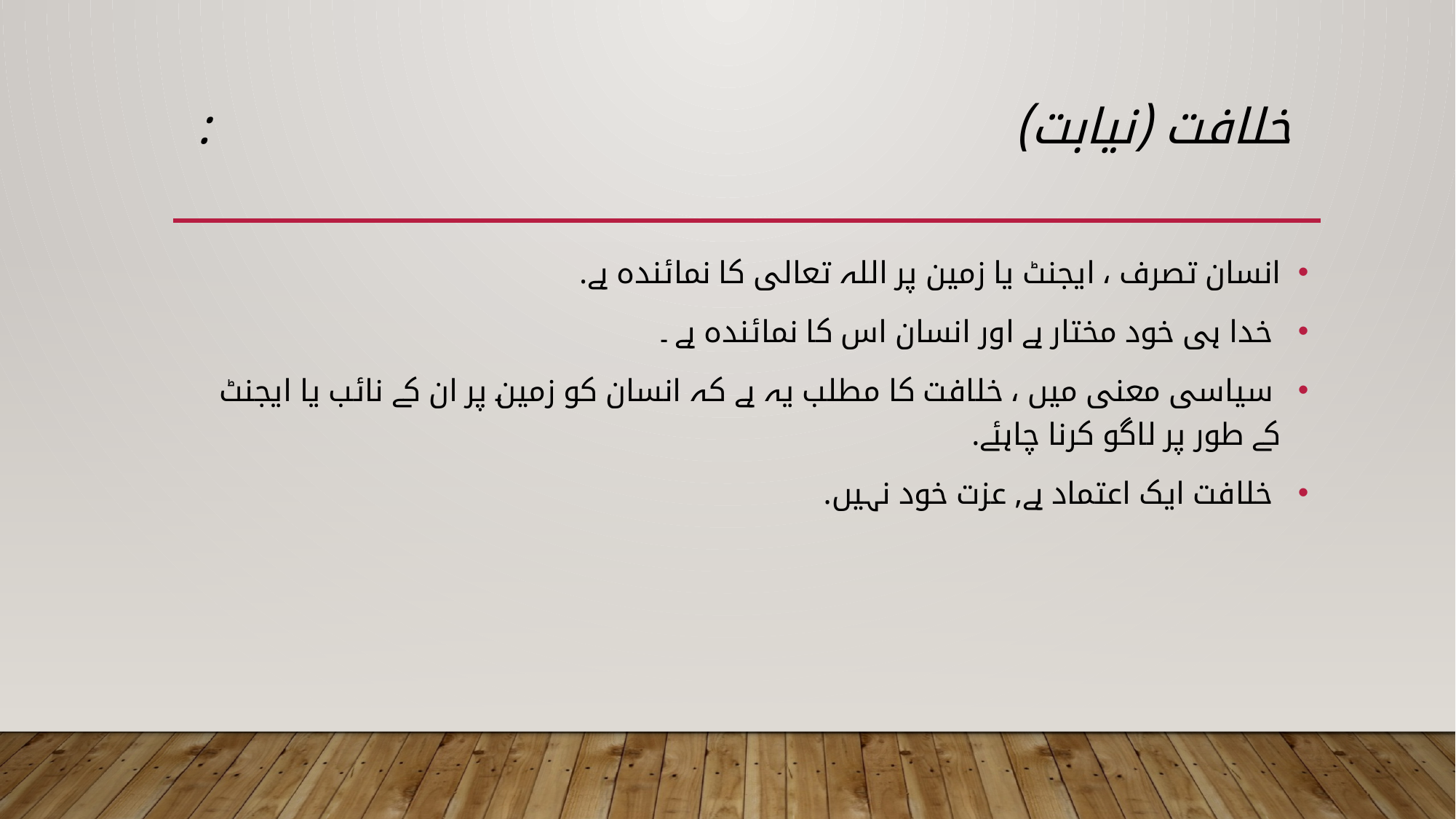

# خلافت (نیابت)                                                                :
انسان تصرف ، ایجنٹ یا زمین پر اللہ تعالی کا نمائندہ ہے.
 خدا ہی خود مختار ہے اور انسان اس کا نمائندہ ہے ۔
 سیاسی معنی میں ، خلافت کا مطلب یہ ہے کہ انسان کو زمین پر ان کے نائب یا ایجنٹ کے طور پر لاگو کرنا چاہئے.
 خلافت ایک اعتماد ہے, عزت خود نہیں.